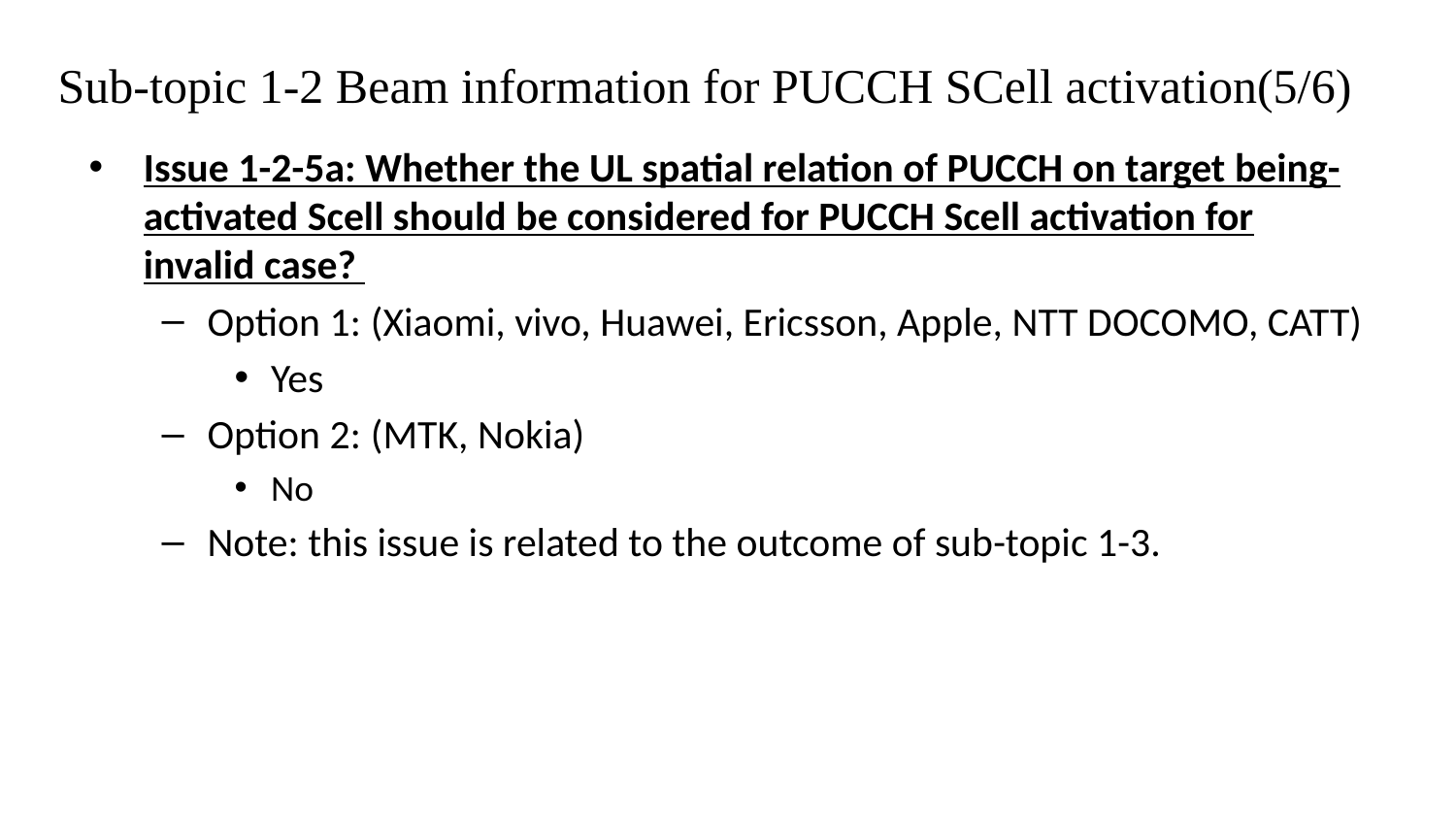

# Sub-topic 1-2 Beam information for PUCCH SCell activation(5/6)
Issue 1-2-5a: Whether the UL spatial relation of PUCCH on target being-activated Scell should be considered for PUCCH Scell activation for invalid case?
Option 1: (Xiaomi, vivo, Huawei, Ericsson, Apple, NTT DOCOMO, CATT)
Yes
Option 2: (MTK, Nokia)
No
Note: this issue is related to the outcome of sub-topic 1-3.